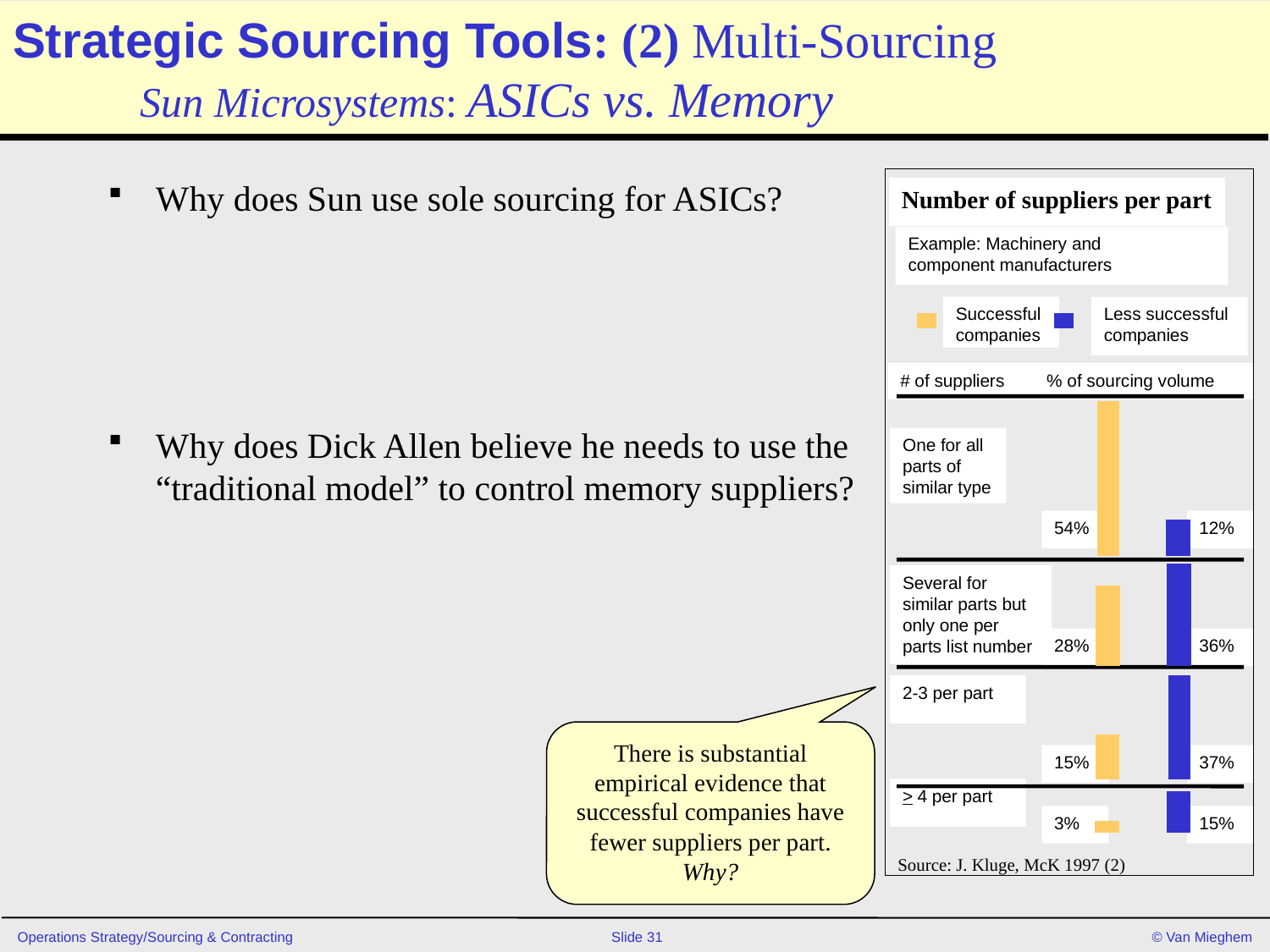

# Strategic Sourcing Tools: (2) Multi-Sourcing Sun Microsystems: ASICs vs. Memory

Number of suppliers per part
Example: Machinery and
component manufacturers
Successful
companies
Less successful
companies

# of suppliers	    % of sourcing volume

One for all parts of similar type
54%
12%

Several for similar parts but only one per parts list number

28%
36%

2-3 per part

15%
37%
> 4 per part

3%
15%

Source: J. Kluge, McK 1997 (2)
Why does Sun use sole sourcing for ASICs?

Why does Dick Allen believe he needs to use the “traditional model” to control memory suppliers?
There is substantial empirical evidence that successful companies have fewer suppliers per part.
Why?